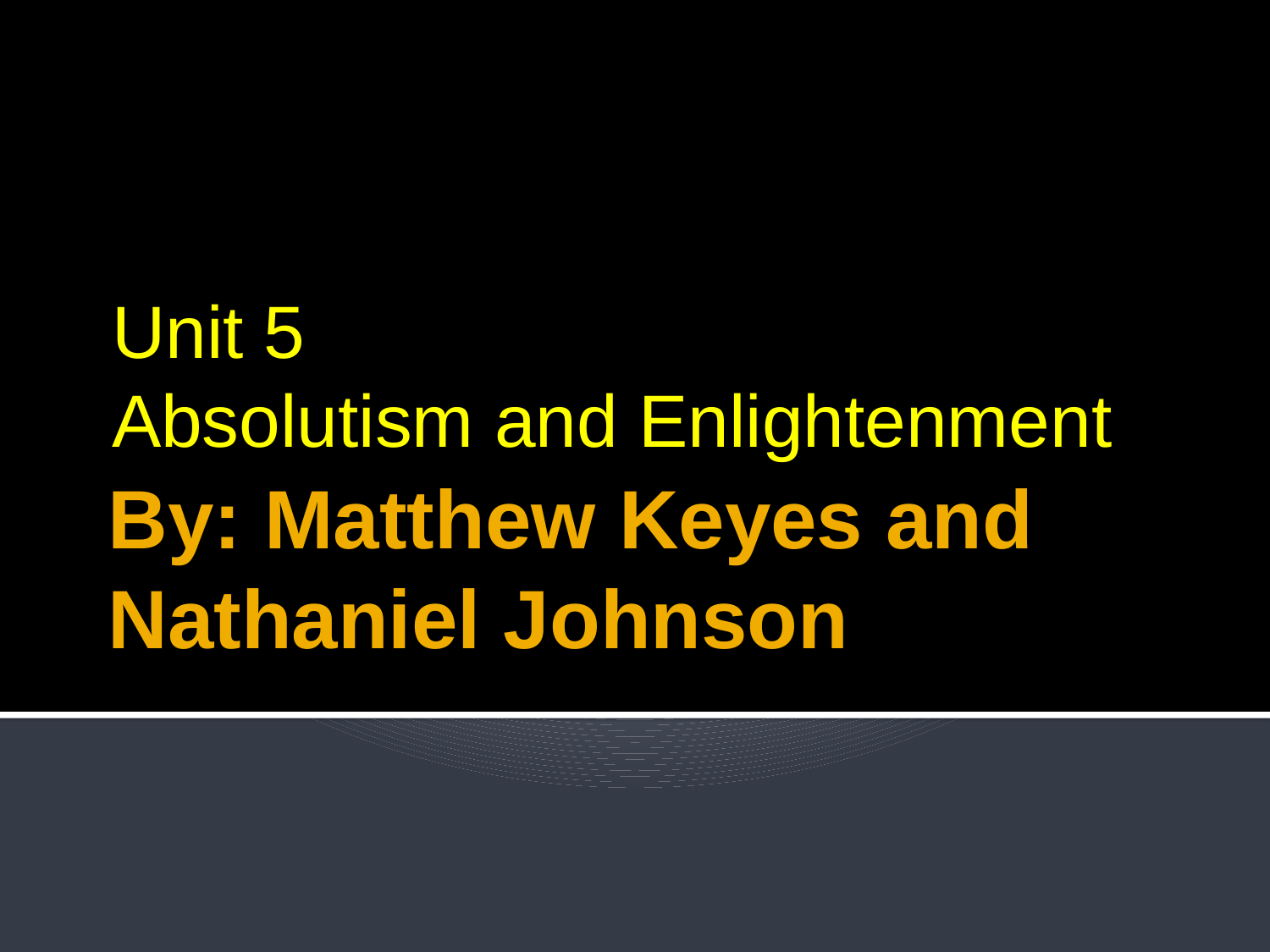

Unit 5
Absolutism and Enlightenment
# By: Matthew Keyes and Nathaniel Johnson